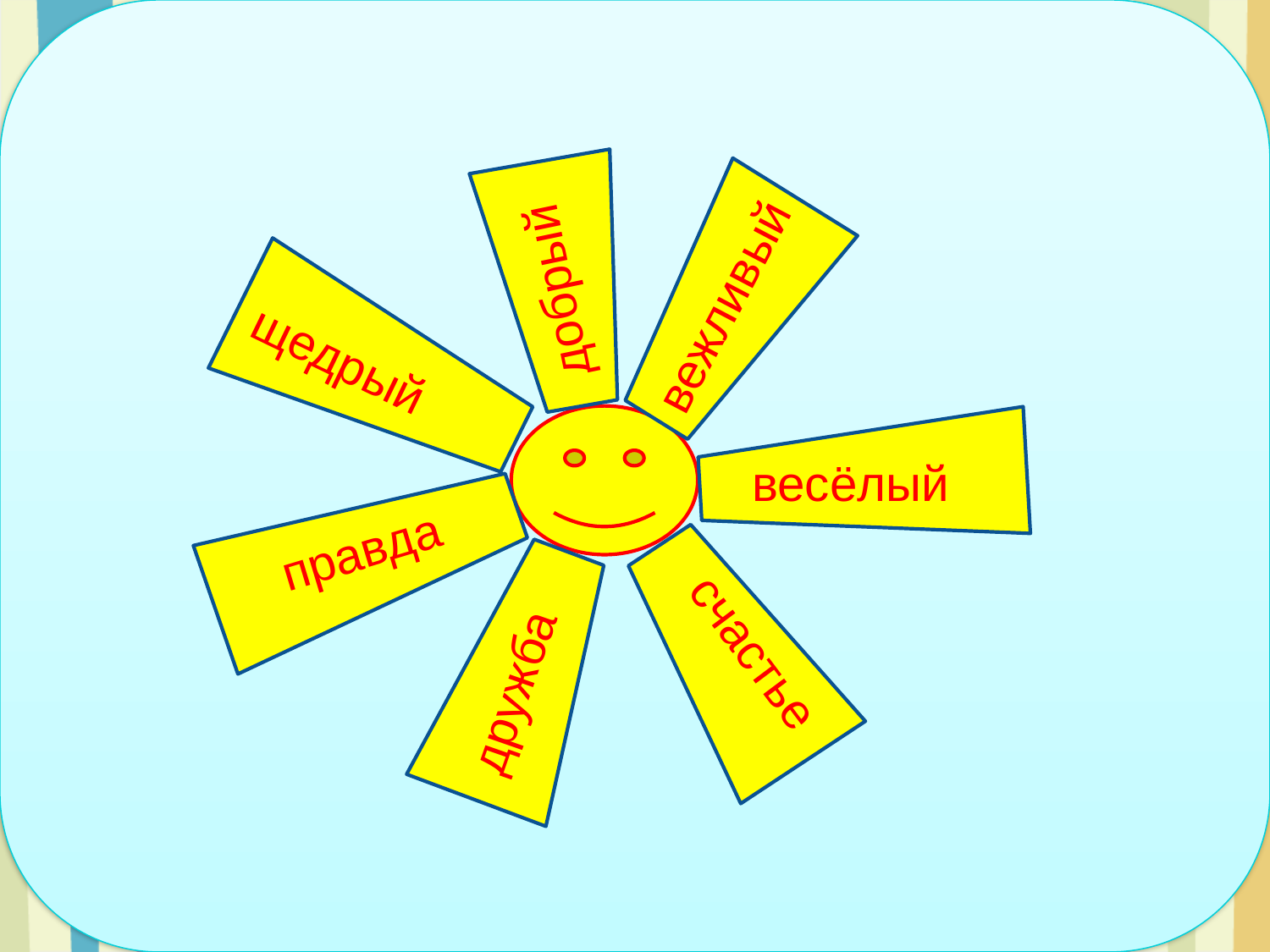

грубый
грубый

добрый
вежливый

щедрый

весёлый
правда

счастье
дружба